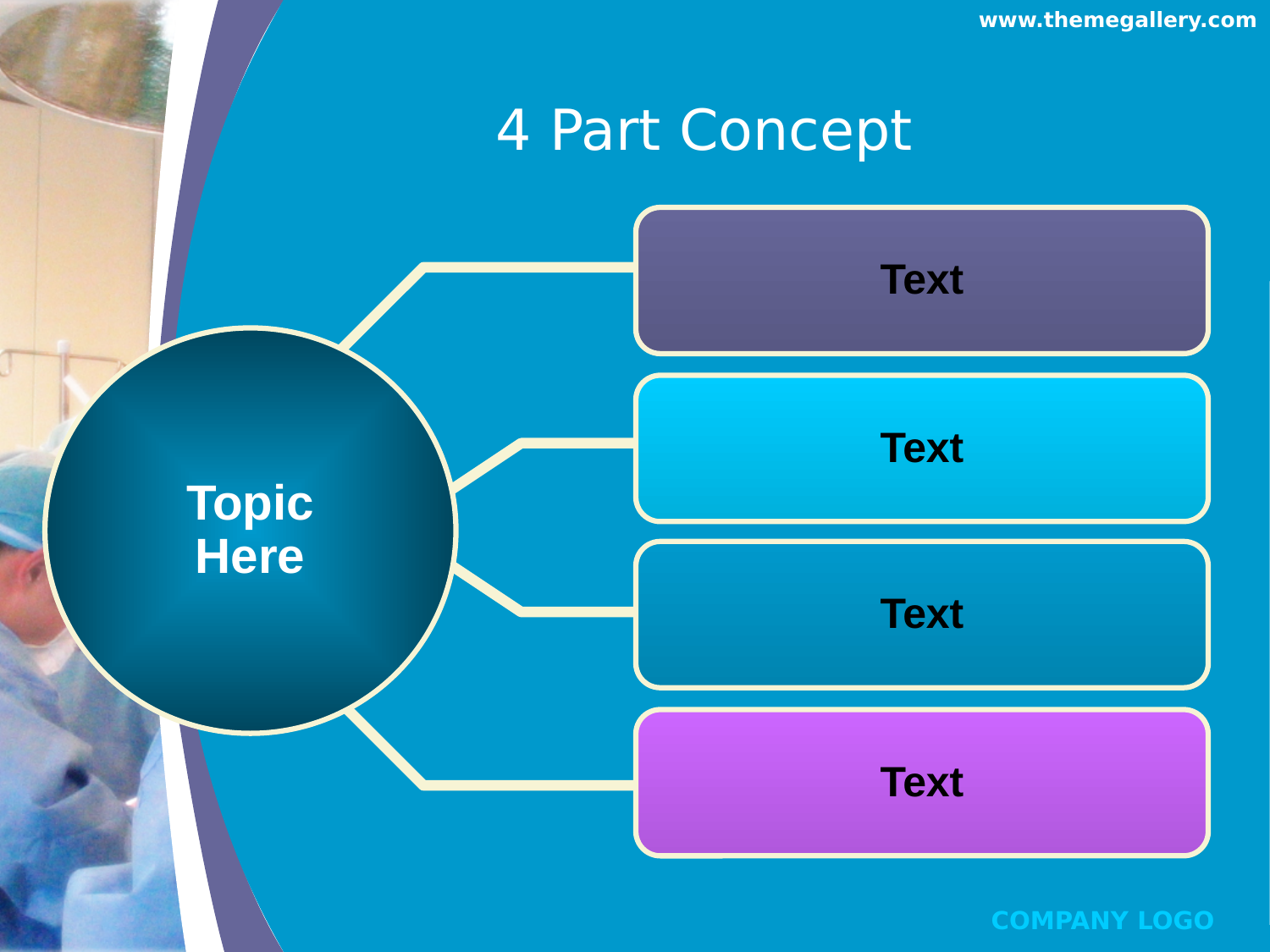

www.themegallery.com
# 4 Part Concept
Text

Topic
Here
Text

Text

Text